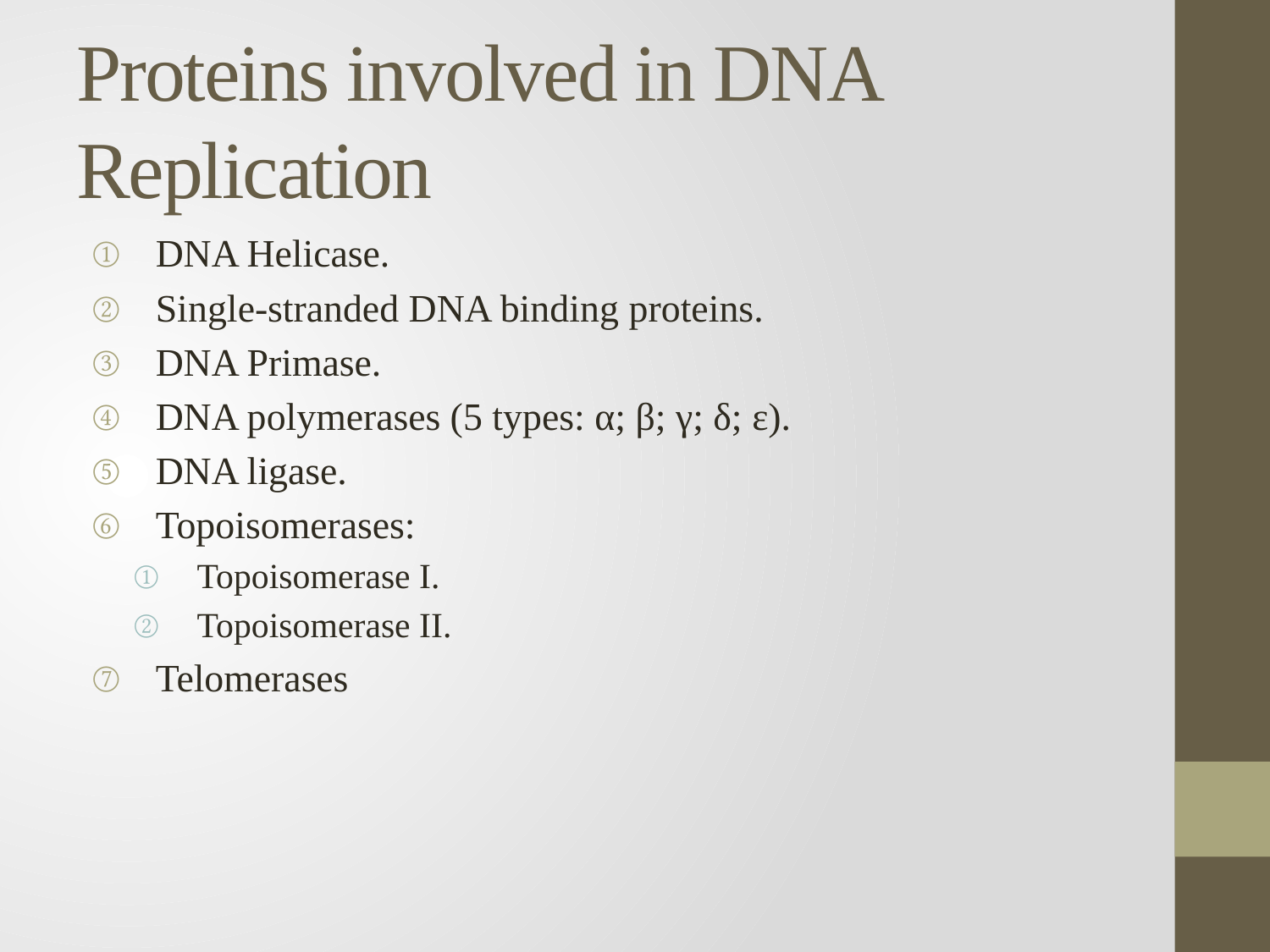

# Proteins involved in DNA Replication
DNA Helicase.
Single-stranded DNA binding proteins.
DNA Primase.
DNA polymerases (5 types: α; β; γ; δ; ε).
DNA ligase.
Topoisomerases:
Topoisomerase I.
Topoisomerase II.
Telomerases